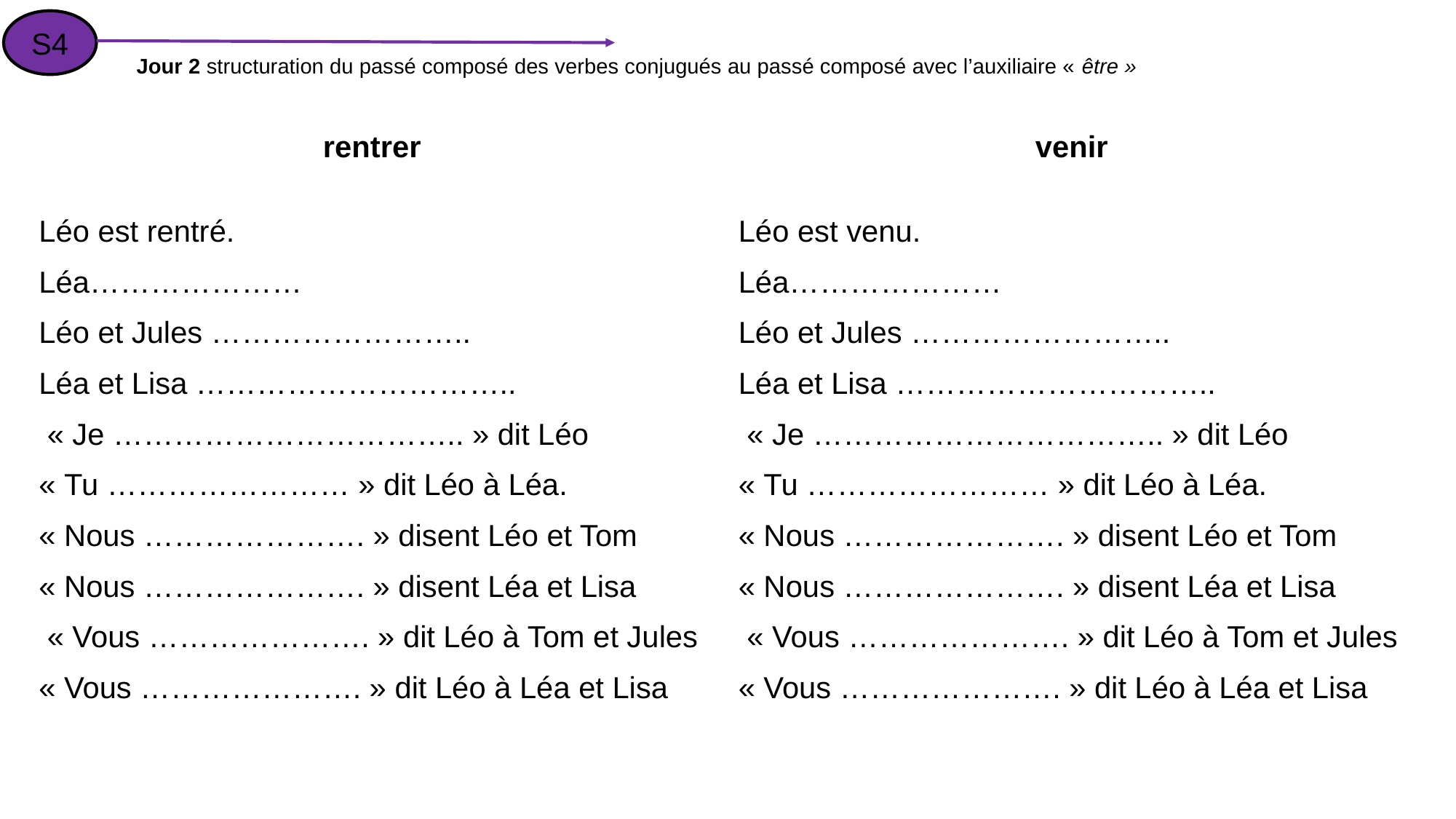

S4
Jour 2 structuration du passé composé des verbes conjugués au passé composé avec l’auxiliaire « être »

| rentrer   Léo est rentré. Léa………………… Léo et Jules …………………….. Léa et Lisa ………………………….. « Je …………………………….. » dit Léo « Tu …………………… » dit Léo à Léa. « Nous …………………. » disent Léo et Tom « Nous …………………. » disent Léa et Lisa « Vous …………………. » dit Léo à Tom et Jules « Vous …………………. » dit Léo à Léa et Lisa |
| --- |
| venir   Léo est venu. Léa………………… Léo et Jules …………………….. Léa et Lisa ………………………….. « Je …………………………….. » dit Léo « Tu …………………… » dit Léo à Léa. « Nous …………………. » disent Léo et Tom « Nous …………………. » disent Léa et Lisa « Vous …………………. » dit Léo à Tom et Jules « Vous …………………. » dit Léo à Léa et Lisa |
| --- |